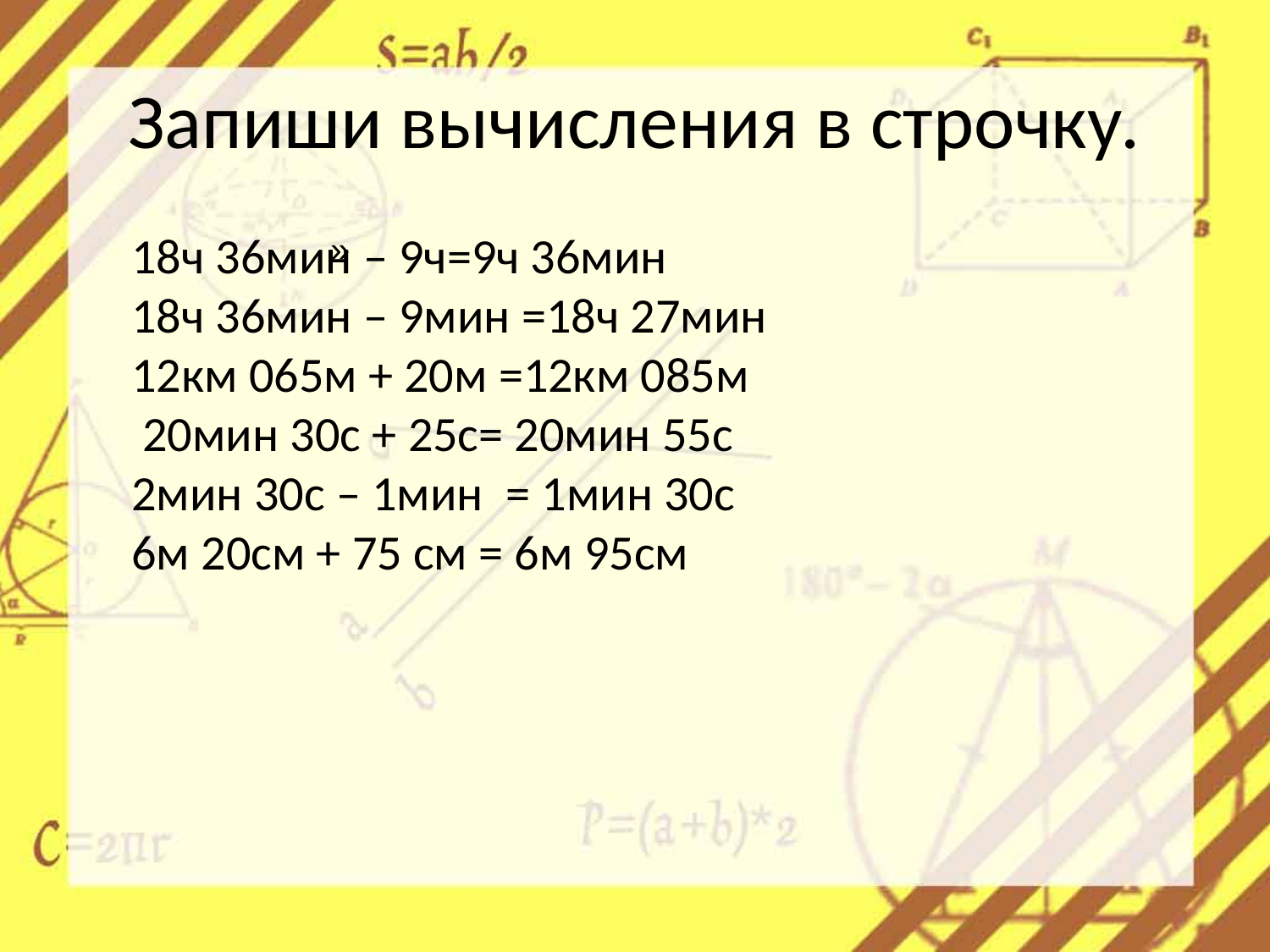

# Запиши вычисления в строчку.
18ч 36мин – 9ч=9ч 36мин
18ч 36мин – 9мин =18ч 27мин
12км 065м + 20м =12км 085м
 20мин 30с + 25с= 20мин 55с
2мин 30с – 1мин  = 1мин 30с
6м 20см + 75 см = 6м 95см